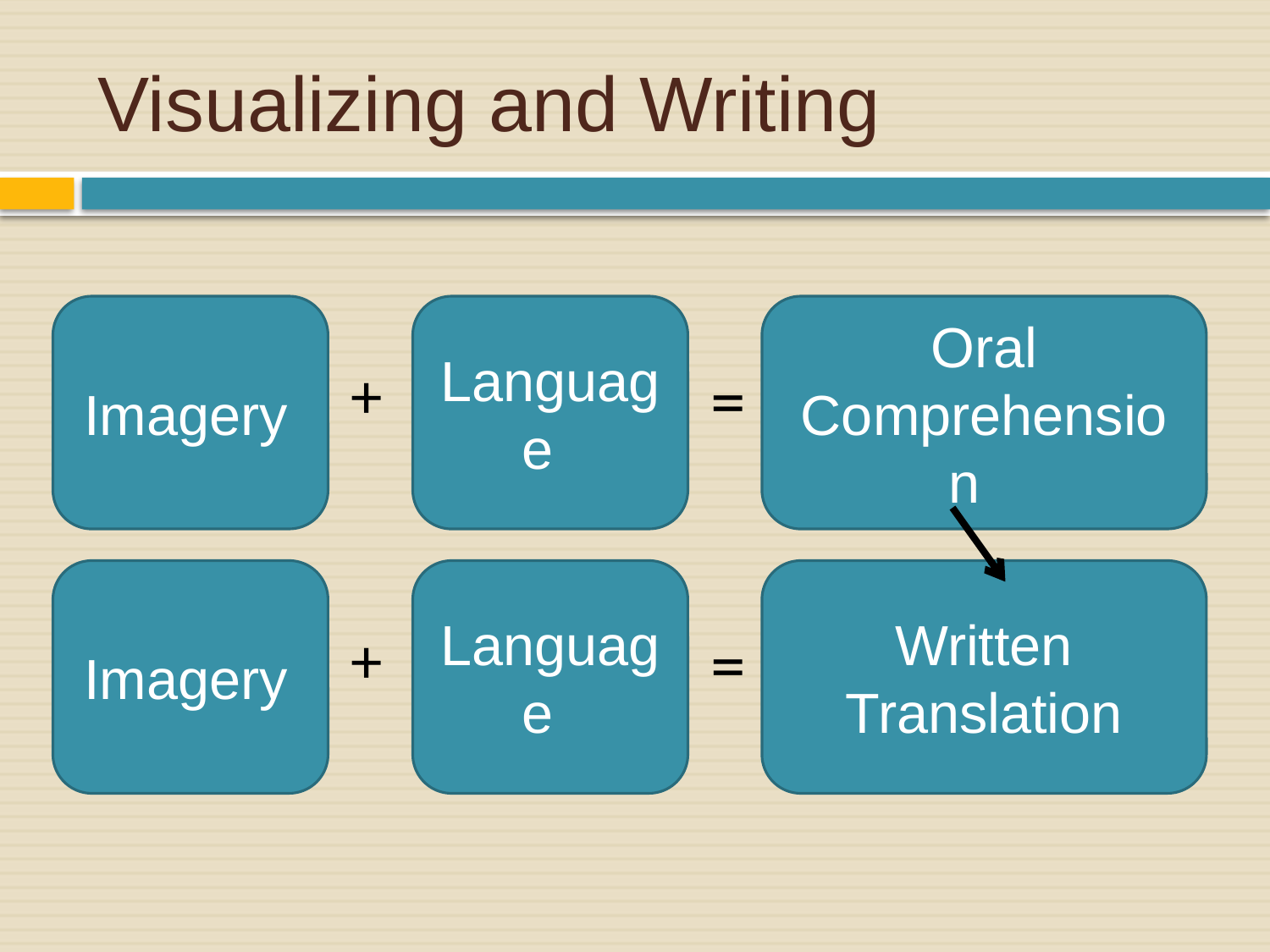

# Visualizing and Writing
Imagery
Language
Oral Comprehension
+
=
Imagery
Language
Written Translation
+
=